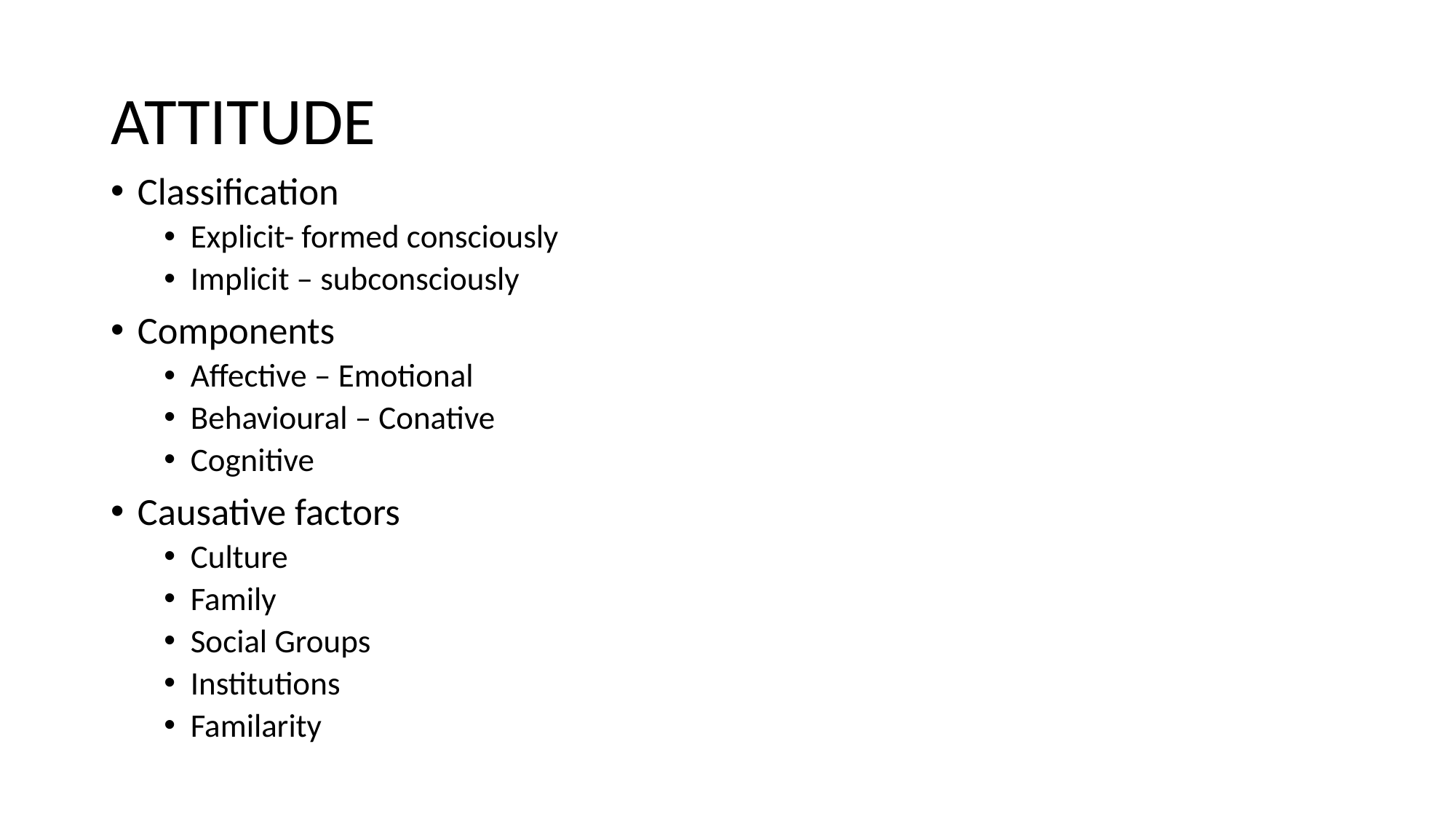

# ATTITUDE
Classification
Explicit- formed consciously
Implicit – subconsciously
Components
Affective – Emotional
Behavioural – Conative
Cognitive
Causative factors
Culture
Family
Social Groups
Institutions
Familarity